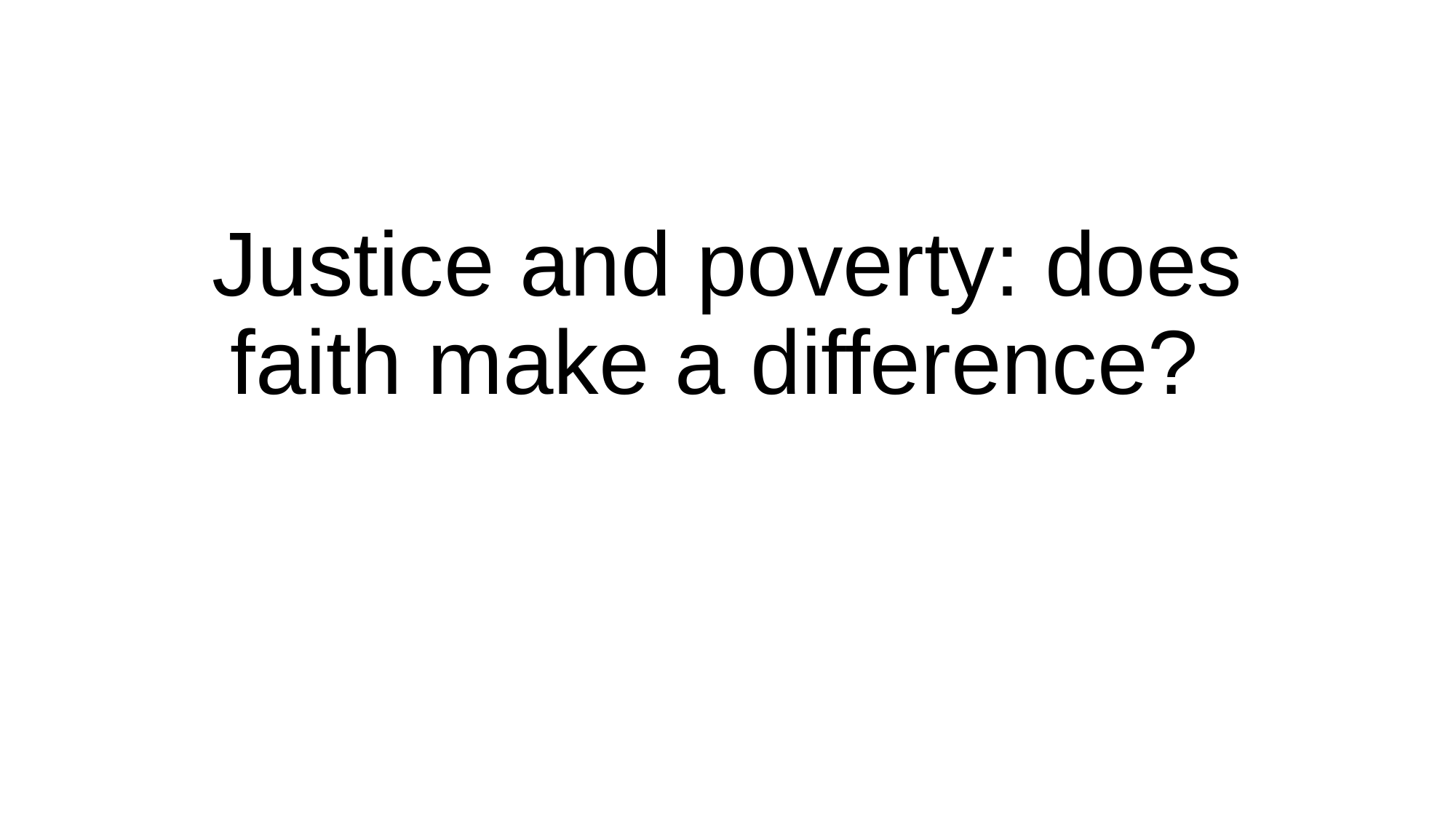

# Justice and poverty: does faith make a difference?